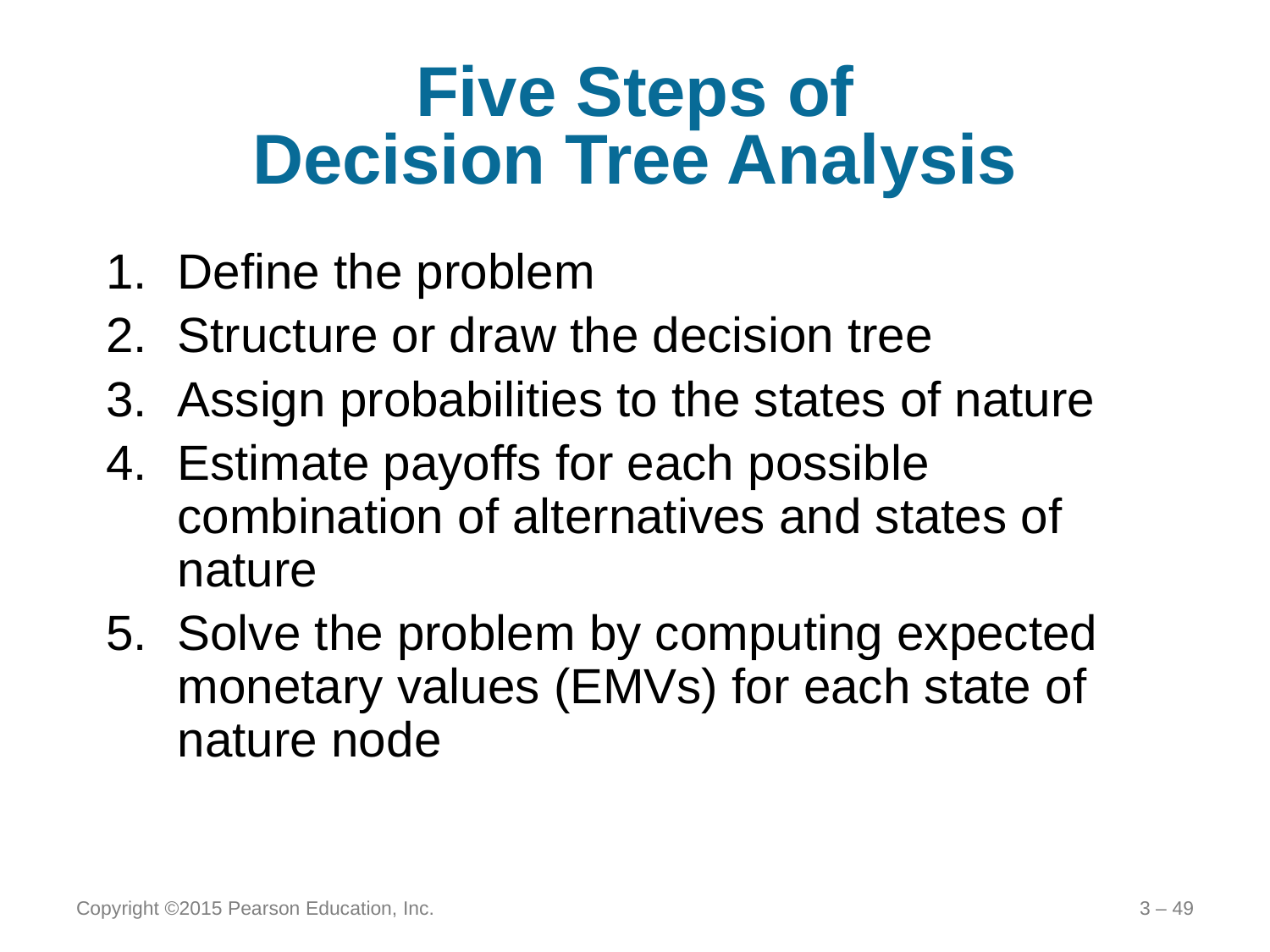

# Five Steps of Decision Tree Analysis
Define the problem
Structure or draw the decision tree
Assign probabilities to the states of nature
Estimate payoffs for each possible combination of alternatives and states of nature
Solve the problem by computing expected monetary values (EMVs) for each state of nature node
Copyright ©2015 Pearson Education, Inc.
3 – 49